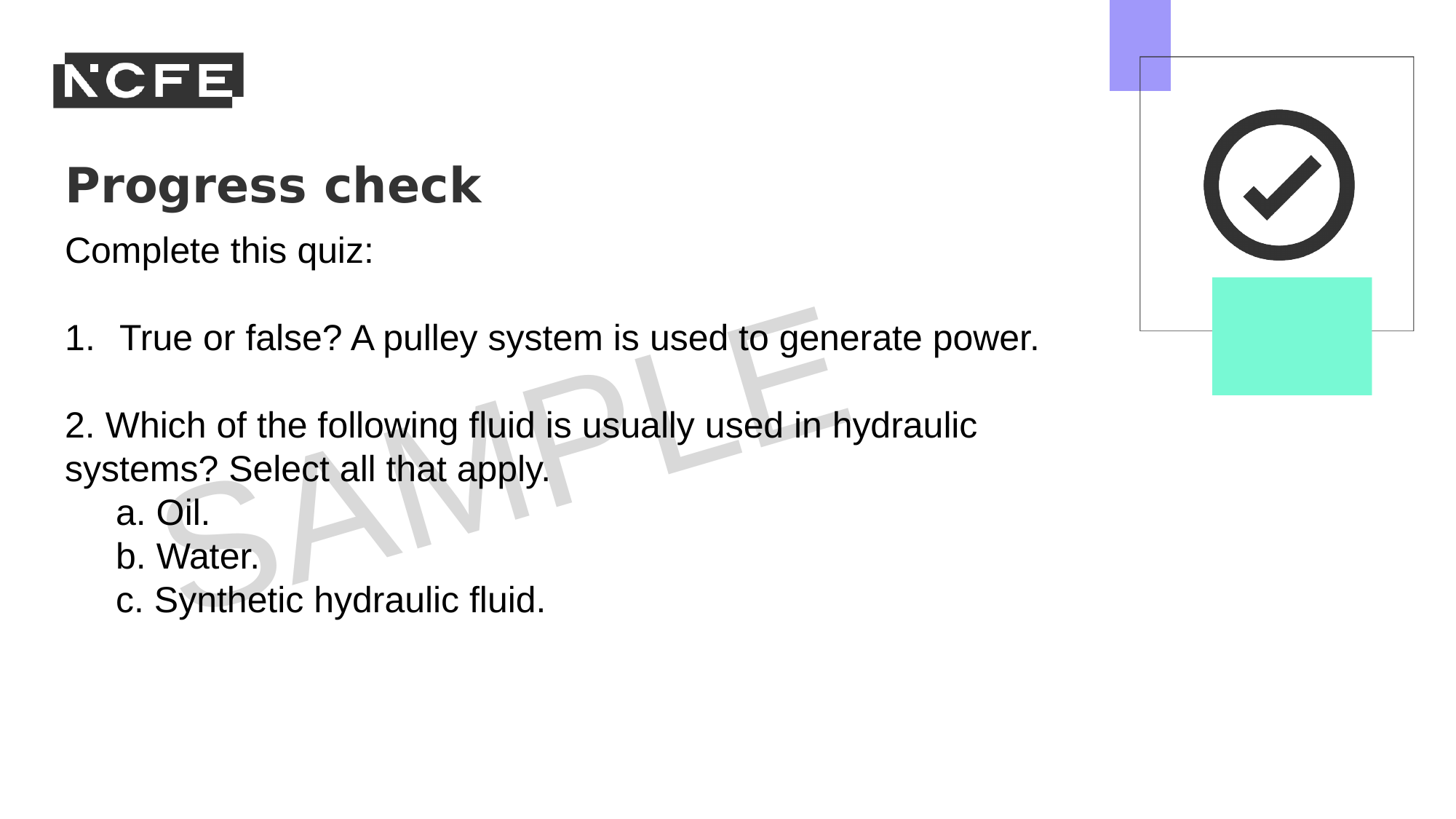

Complete this quiz:

True or false? A pulley system is used to generate power.

2. Which of the following fluid is usually used in hydraulic systems? Select all that apply.
     a. Oil.
     b. ​Water.
     c. Synthetic hydraulic fluid. ​